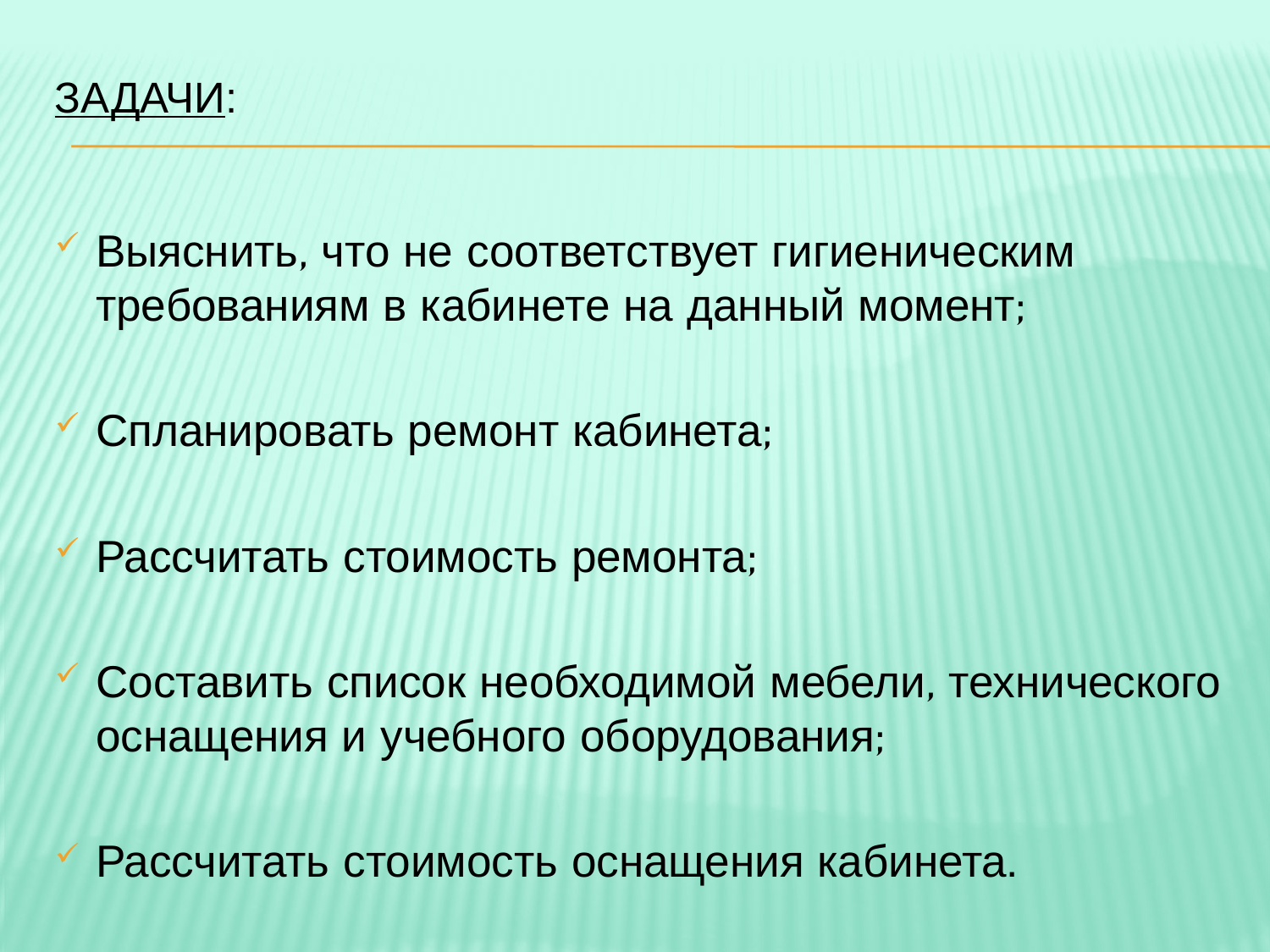

# Задачи:
Выяснить, что не соответствует гигиеническим требованиям в кабинете на данный момент;

Спланировать ремонт кабинета;

Рассчитать стоимость ремонта;

Составить список необходимой мебели, технического оснащения и учебного оборудования;

Рассчитать стоимость оснащения кабинета.